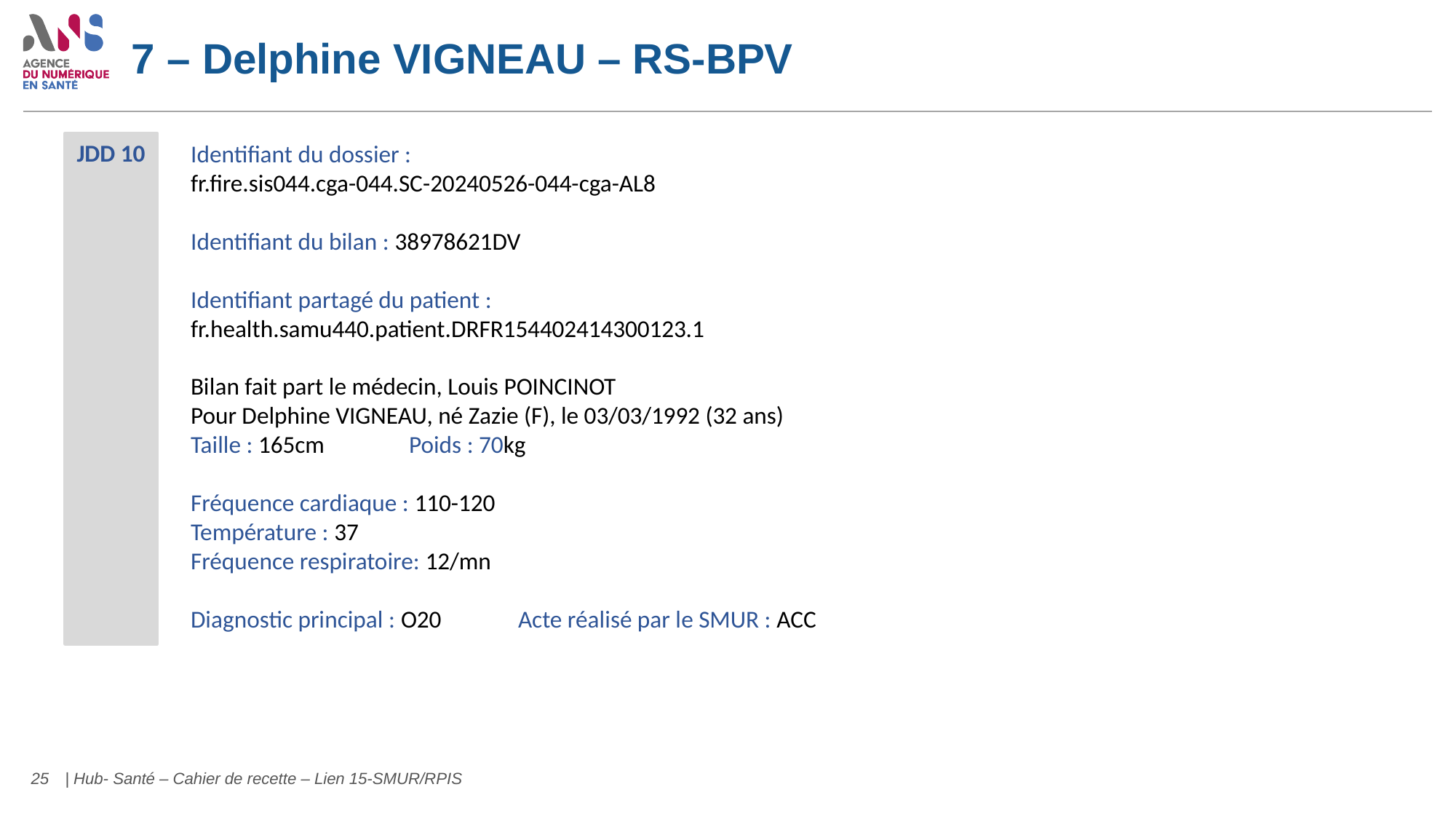

# 7 – Delphine VIGNEAU – RS-BPV
Identifiant du dossier :
fr.fire.sis044.cga-044.SC-20240526-044-cga-AL8

Identifiant du bilan : 38978621DV

Identifiant partagé du patient : fr.health.samu440.patient.DRFR154402414300123.1

Bilan fait part le médecin, Louis POINCINOT
Pour Delphine VIGNEAU, né Zazie (F), le 03/03/1992 (32 ans)
Taille : 165cm	Poids : 70kg

Fréquence cardiaque : 110-120
Température : 37
Fréquence respiratoire: 12/mn

Diagnostic principal : O20	Acte réalisé par le SMUR : ACC
JDD 10
25
| Hub- Santé – Cahier de recette – Lien 15-SMUR/RPIS